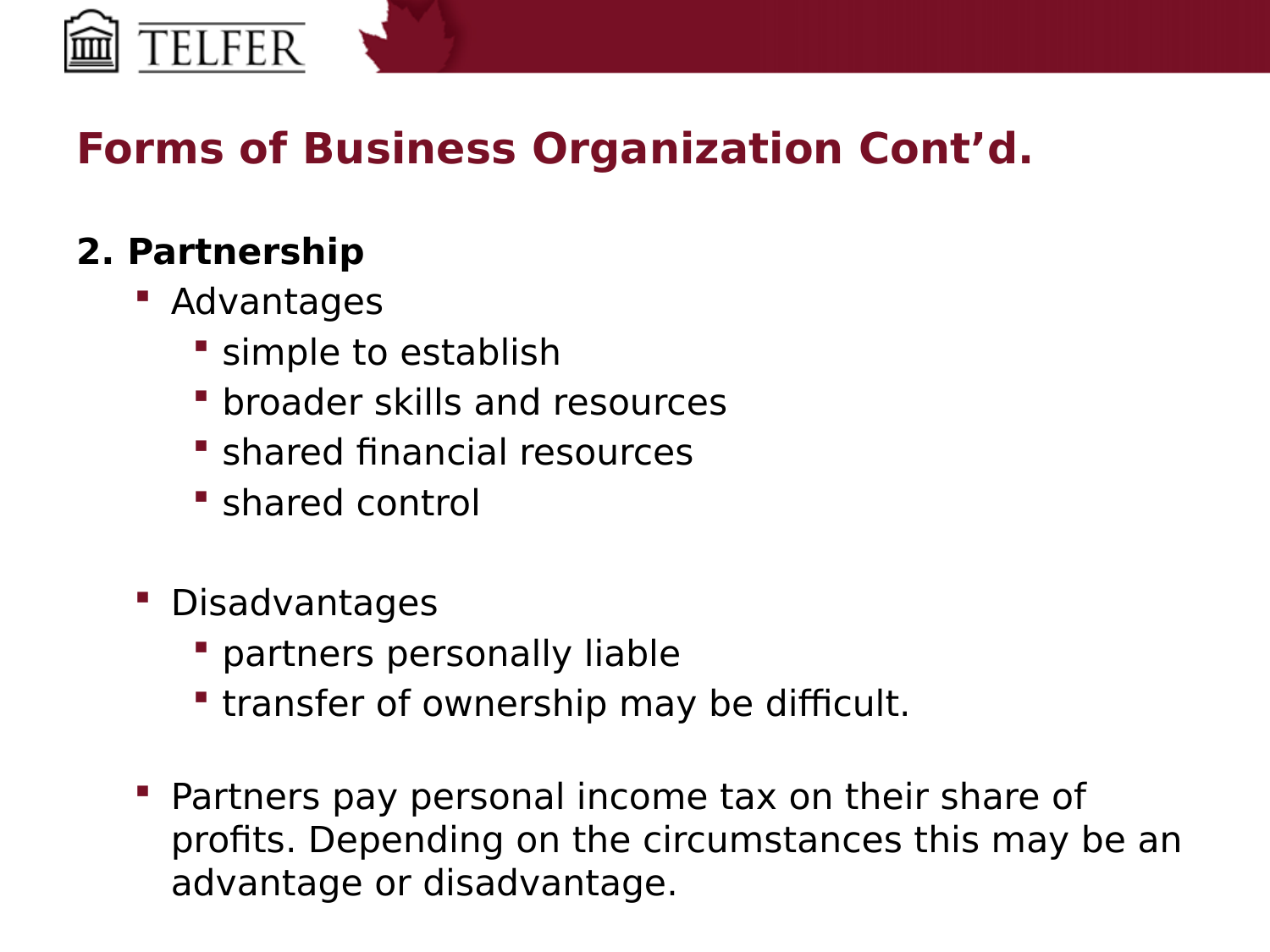

# Forms of Business Organization Cont’d.
2. Partnership
Advantages
simple to establish
broader skills and resources
shared financial resources
shared control

Disadvantages
partners personally liable
transfer of ownership may be difficult.

Partners pay personal income tax on their share of profits. Depending on the circumstances this may be an advantage or disadvantage.